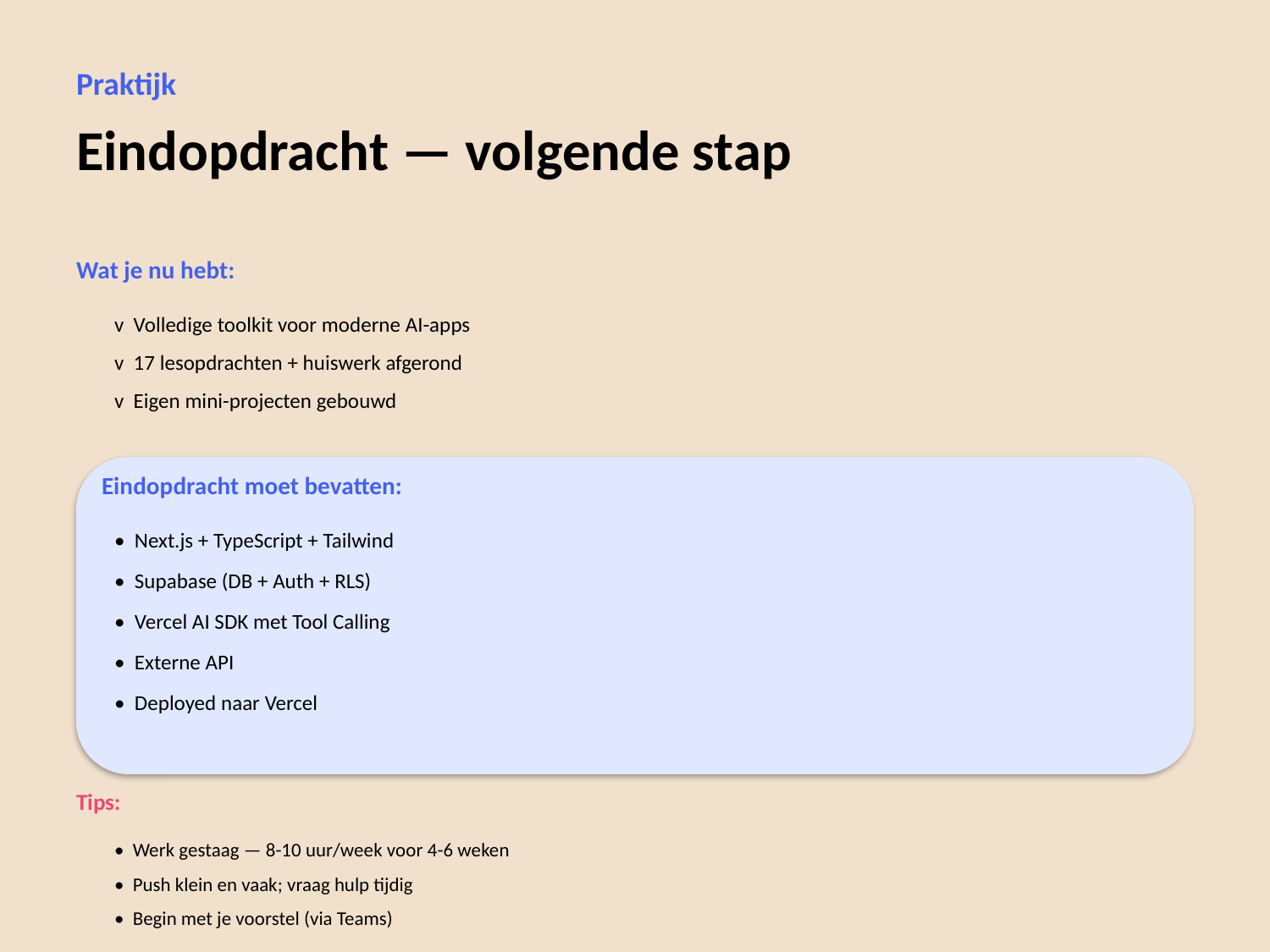

Praktijk
Eindopdracht — volgende stap
Wat je nu hebt:
v  Volledige toolkit voor moderne AI-apps
v  17 lesopdrachten + huiswerk afgerond
v  Eigen mini-projecten gebouwd

Eindopdracht moet bevatten:
•  Next.js + TypeScript + Tailwind
•  Supabase (DB + Auth + RLS)
•  Vercel AI SDK met Tool Calling
•  Externe API
•  Deployed naar Vercel
Tips:
•  Werk gestaag — 8-10 uur/week voor 4-6 weken
•  Push klein en vaak; vraag hulp tijdig
•  Begin met je voorstel (via Teams)